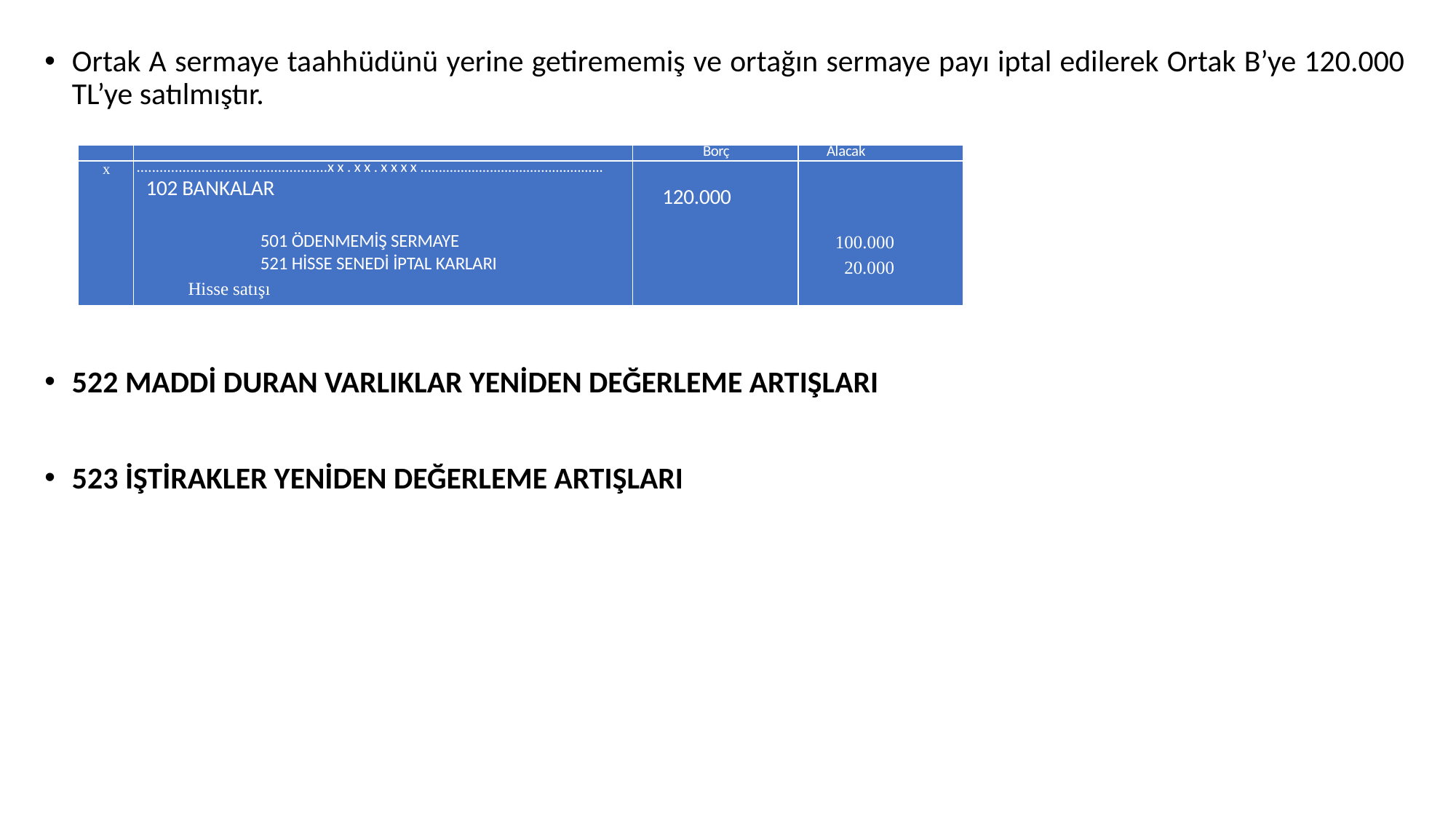

Ortak A sermaye taahhüdünü yerine getirememiş ve ortağın sermaye payı iptal edilerek Ortak B’ye 120.000 TL’ye satılmıştır.

522 MADDİ DURAN VARLIKLAR YENİDEN DEĞERLEME ARTIŞLARI

523 İŞTİRAKLER YENİDEN DEĞERLEME ARTIŞLARI

|  |  | Borç | Alacak |
| --- | --- | --- | --- |
| x | ..................................................xx.xx.xxxx.................................................. 102 BANKALAR 501 ÖDENMEMİŞ SERMAYE 521 HİSSE SENEDİ İPTAL KARLARI Hisse satışı | 120.000 | 100.000 20.000 |